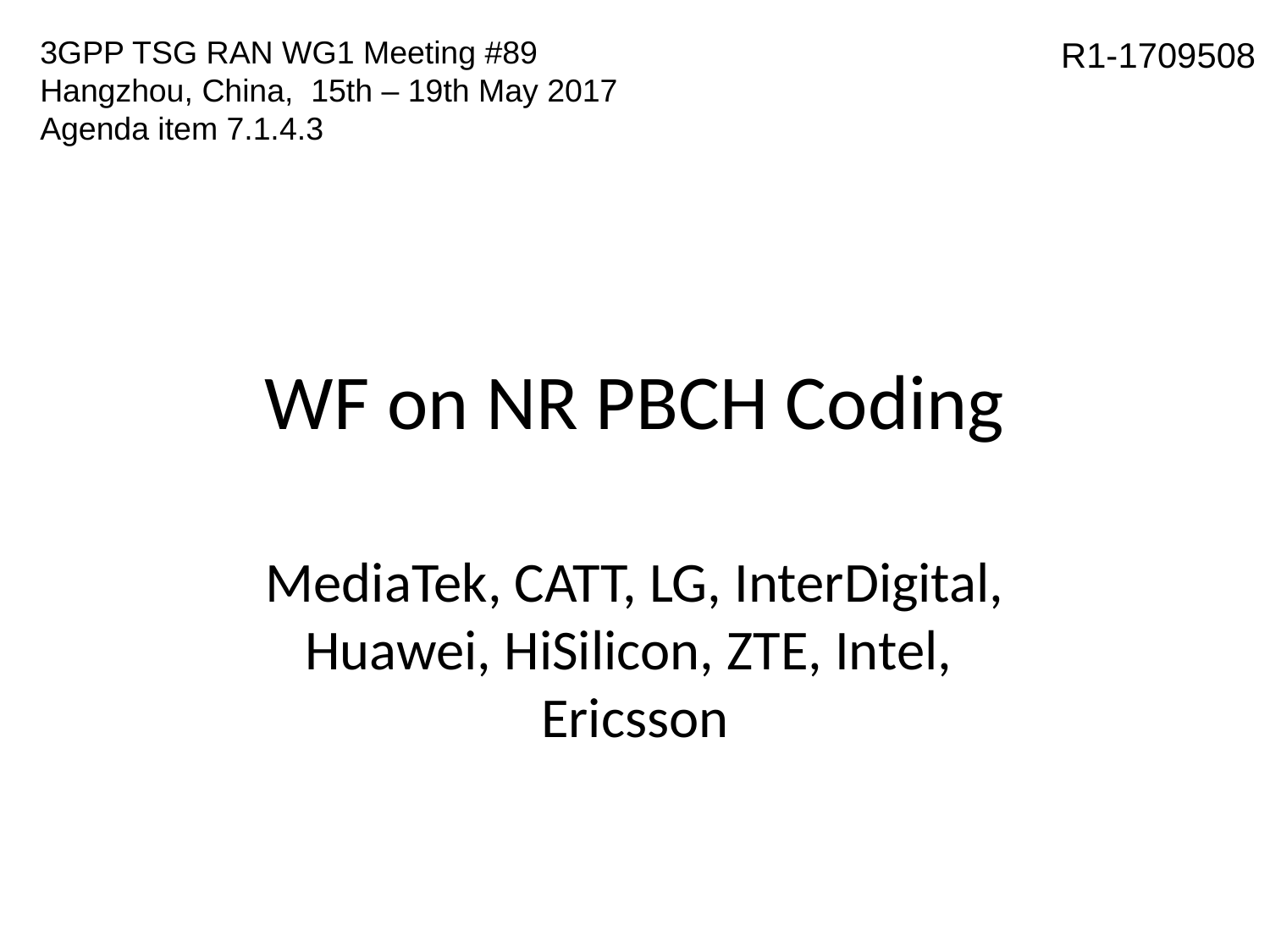

3GPP TSG RAN WG1 Meeting #89
Hangzhou, China,  15th – 19th May 2017
Agenda item 7.1.4.3
R1-1709508
# WF on NR PBCH Coding
MediaTek, CATT, LG, InterDigital, Huawei, HiSilicon, ZTE, Intel,
Ericsson